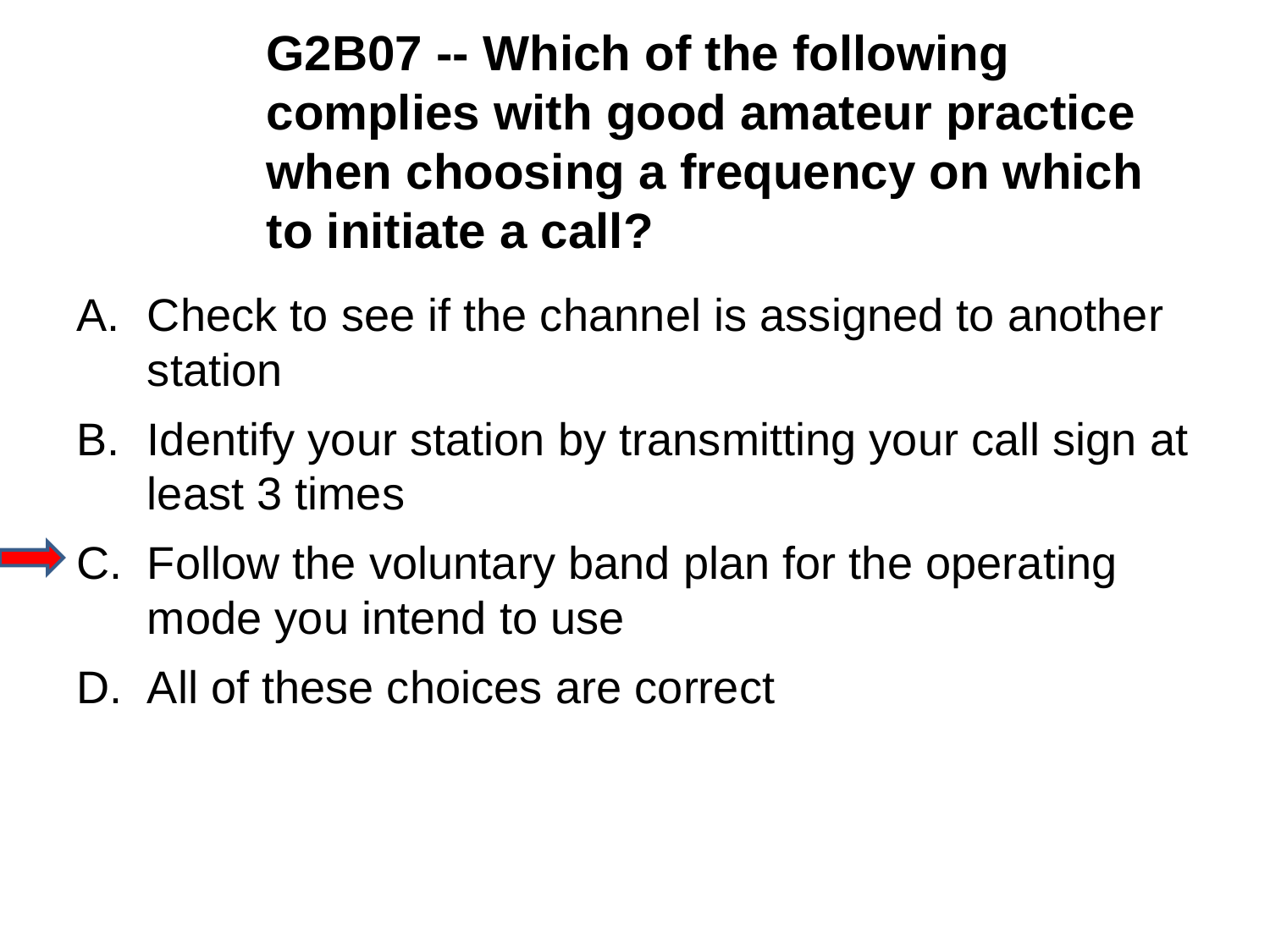

G2B07 -- Which of the following complies with good amateur practice when choosing a frequency on which to initiate a call?
A.	Check to see if the channel is assigned to another station
B.	Identify your station by transmitting your call sign at least 3 times
C.	Follow the voluntary band plan for the operating mode you intend to use
D.	All of these choices are correct